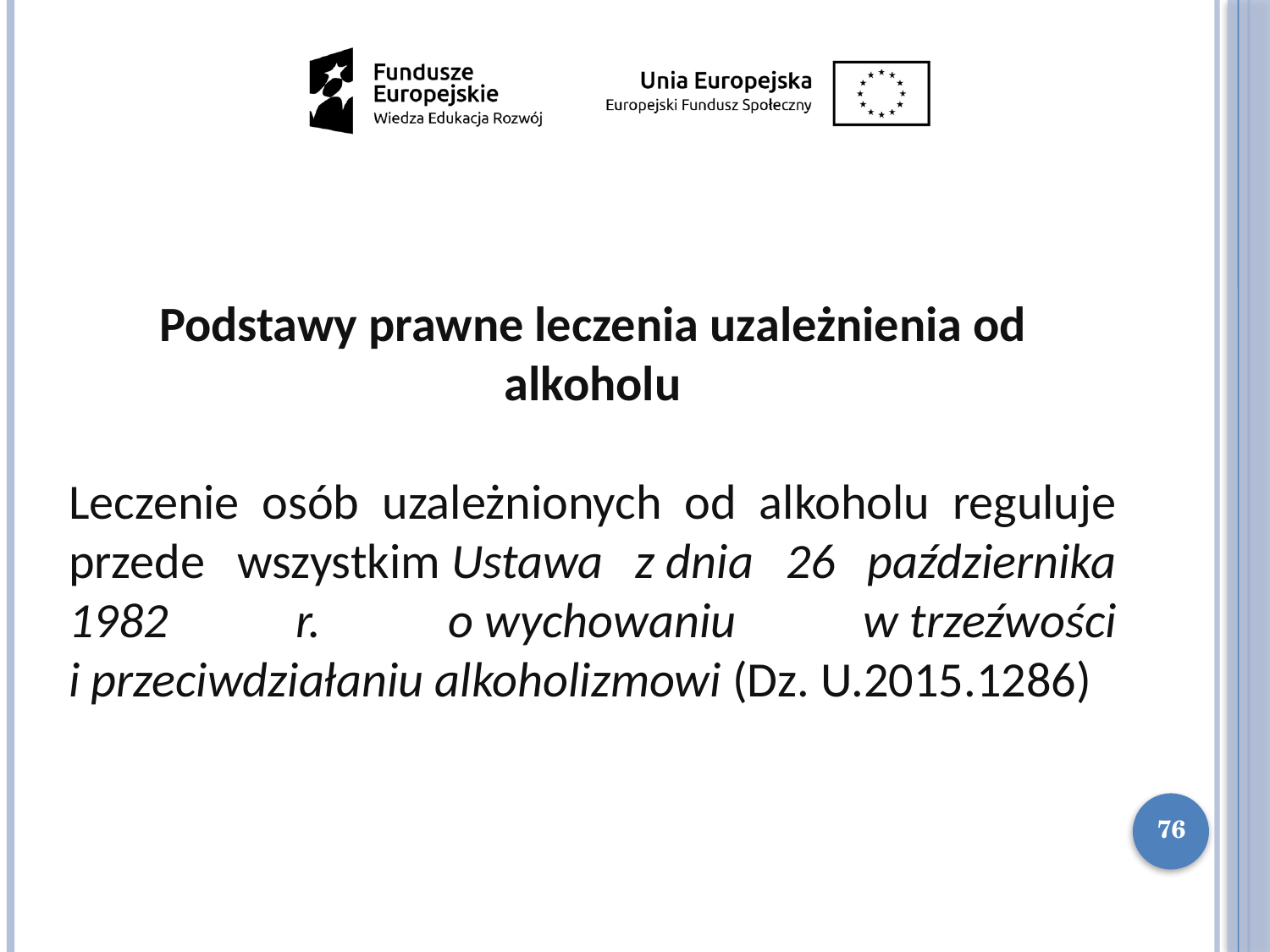

Podstawy prawne leczenia uzależnienia od alkoholu

Leczenie osób uzależnionych od alkoholu reguluje przede wszystkim Ustawa z dnia 26 października 1982 r. o wychowaniu w trzeźwości i przeciwdziałaniu alkoholizmowi (Dz. U.2015.1286)
76